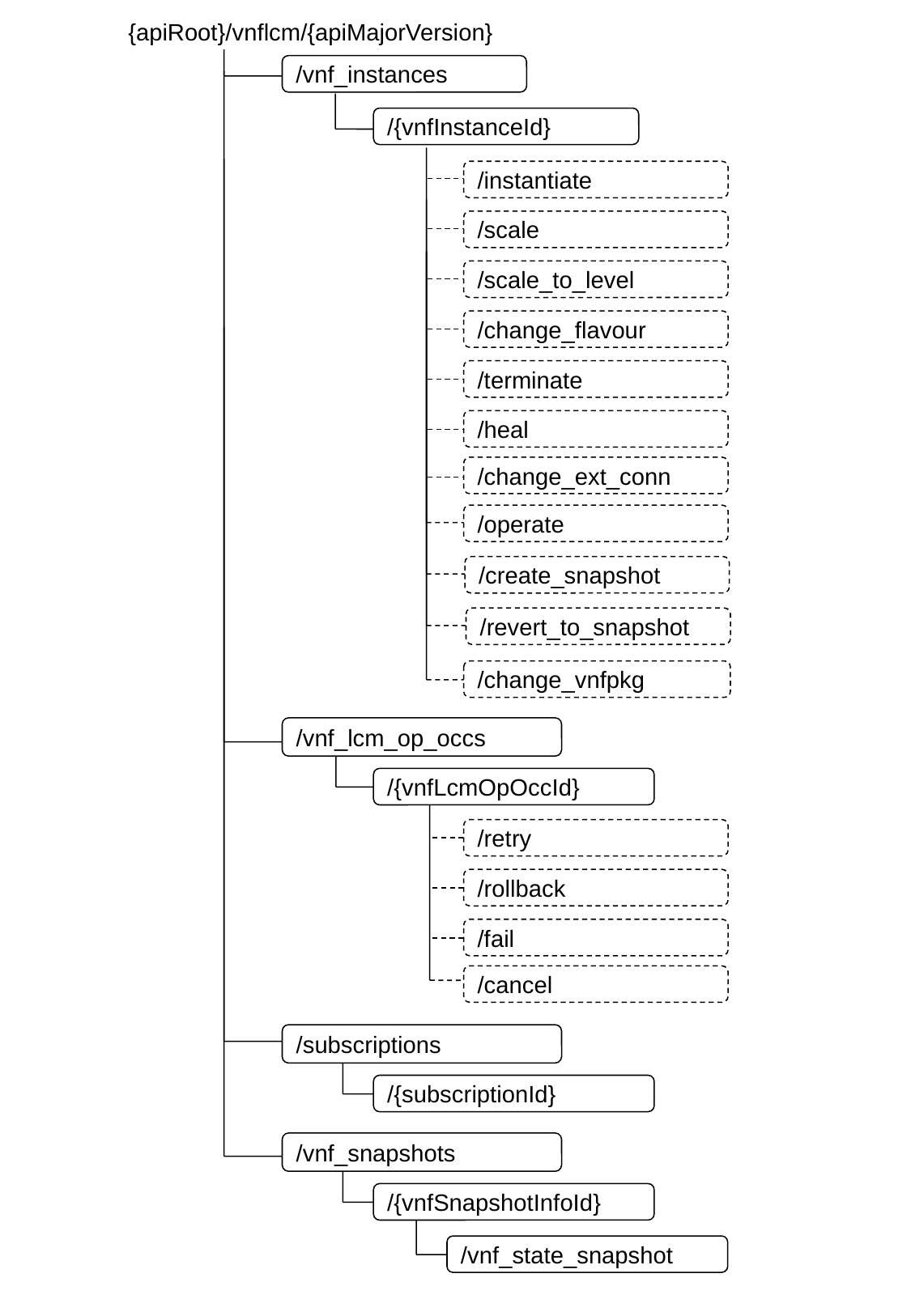

{apiRoot}/vnflcm/{apiMajorVersion}

/vnf_instances

/{vnfInstanceId}

/instantiate

/scale

/scale_to_level
/change_flavour

/terminate
/heal
/change_ext_conn
/operate
/create_snapshot
/revert_to_snapshot
/change_vnfpkg
/vnf_lcm_op_occs

/{vnfLcmOpOccId}

/retry
/rollback
/fail
/cancel
/subscriptions

/{subscriptionId}
/vnf_snapshots

/{vnfSnapshotInfoId}

/vnf_state_snapshot